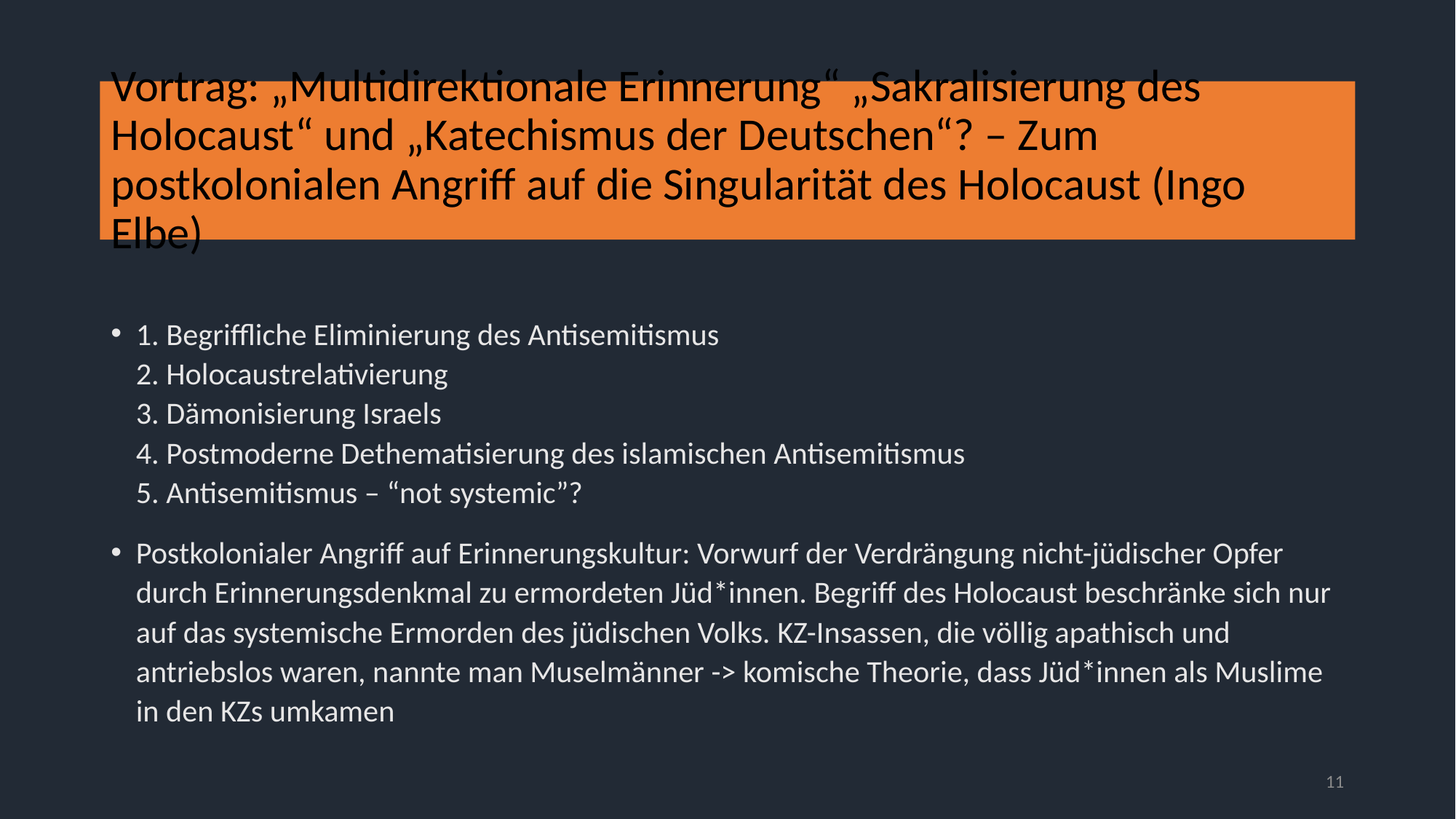

# Vortrag: „Multidirektionale Erinnerung“ „Sakralisierung des Holocaust“ und „Katechismus der Deutschen“? – Zum postkolonialen Angriff auf die Singularität des Holocaust (Ingo Elbe)
1. Begriffliche Eliminierung des Antisemitismus
2. Holocaustrelativierung
3. Dämonisierung Israels
4. Postmoderne Dethematisierung des islamischen Antisemitismus
5. Antisemitismus – “not systemic”?
Postkolonialer Angriff auf Erinnerungskultur: Vorwurf der Verdrängung nicht-jüdischer Opfer durch Erinnerungsdenkmal zu ermordeten Jüd*innen. Begriff des Holocaust beschränke sich nur auf das systemische Ermorden des jüdischen Volks. KZ-Insassen, die völlig apathisch und antriebslos waren, nannte man Muselmänner -> komische Theorie, dass Jüd*innen als Muslime in den KZs umkamen

11